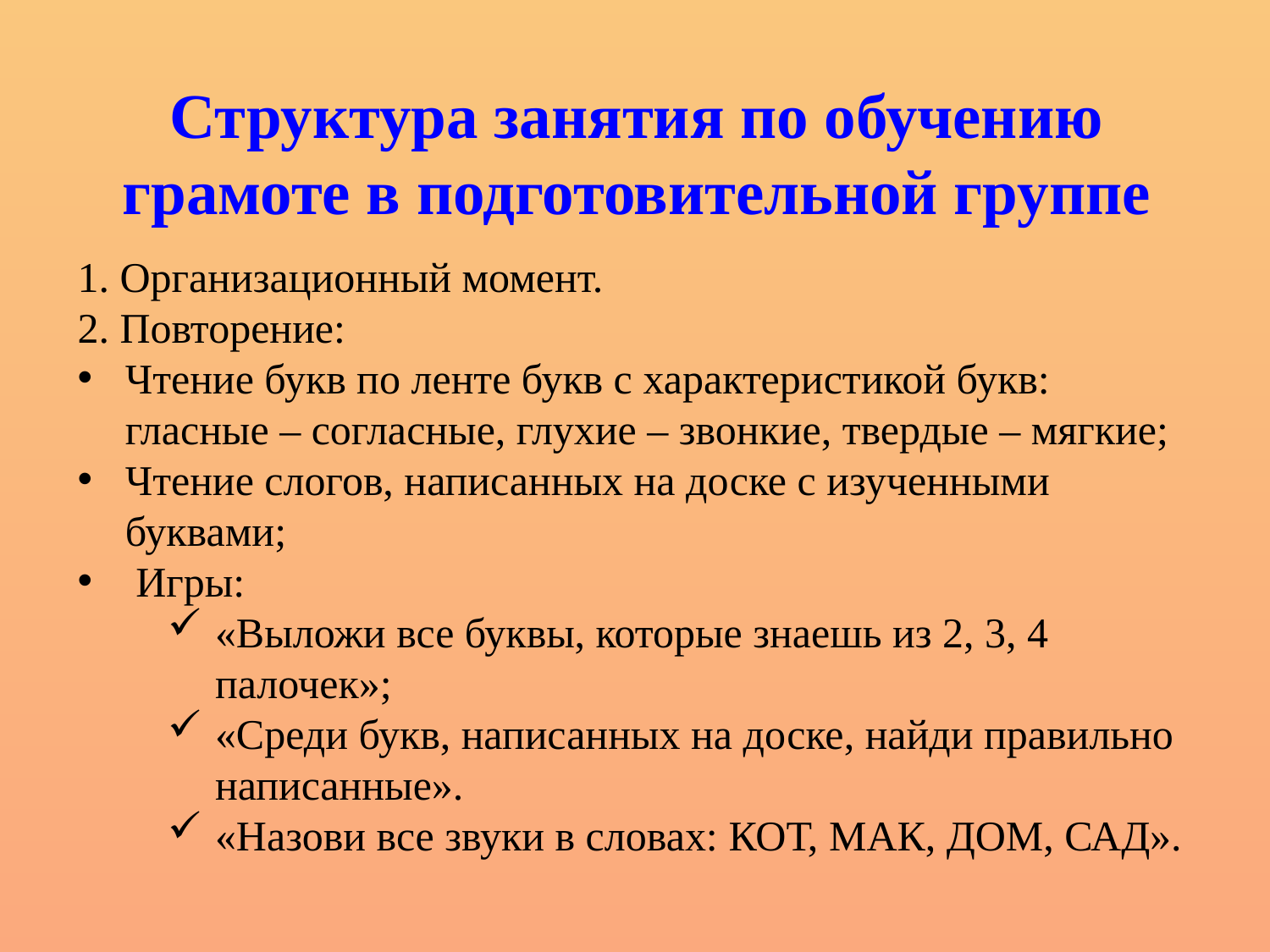

# Структура занятия по обучению грамоте в подготовительной группе
1. Организационный момент.
2. Повторение:
Чтение букв по ленте букв с характеристикой букв: гласные – согласные, глухие – звонкие, твердые – мягкие;
Чтение слогов, написанных на доске с изученными буквами;
 Игры:
«Выложи все буквы, которые знаешь из 2, 3, 4 палочек»;
«Среди букв, написанных на доске, найди правильно написанные».
«Назови все звуки в словах: КОТ, МАК, ДОМ, САД».